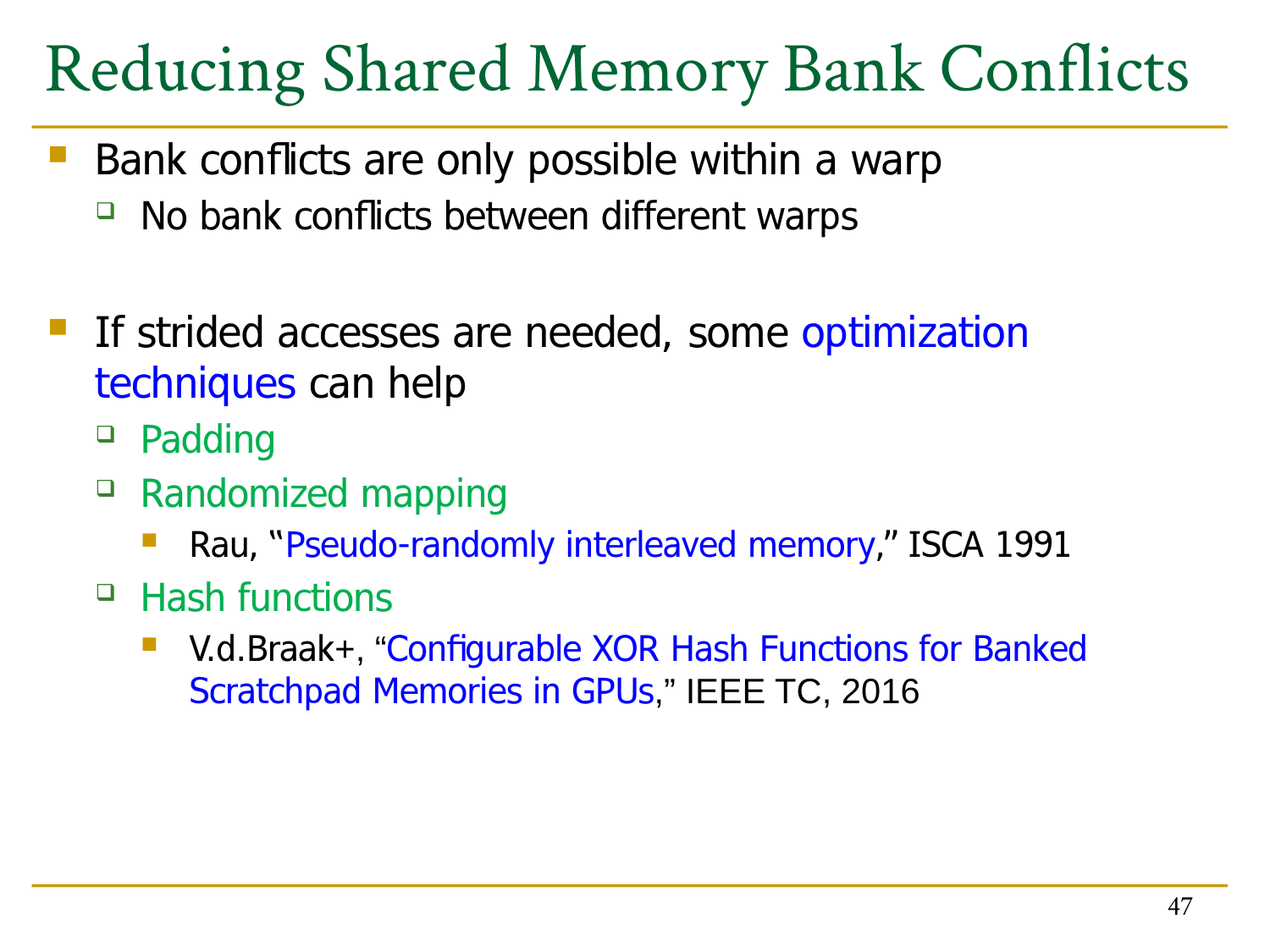

# Reducing Shared Memory Bank Conflicts
Bank conflicts are only possible within a warp
No bank conflicts between different warps

If strided accesses are needed, some optimization techniques can help
Padding
Randomized mapping
Rau, “Pseudo-randomly interleaved memory,” ISCA 1991
Hash functions
V.d.Braak+, “Configurable XOR Hash Functions for Banked Scratchpad Memories in GPUs,” IEEE TC, 2016
47